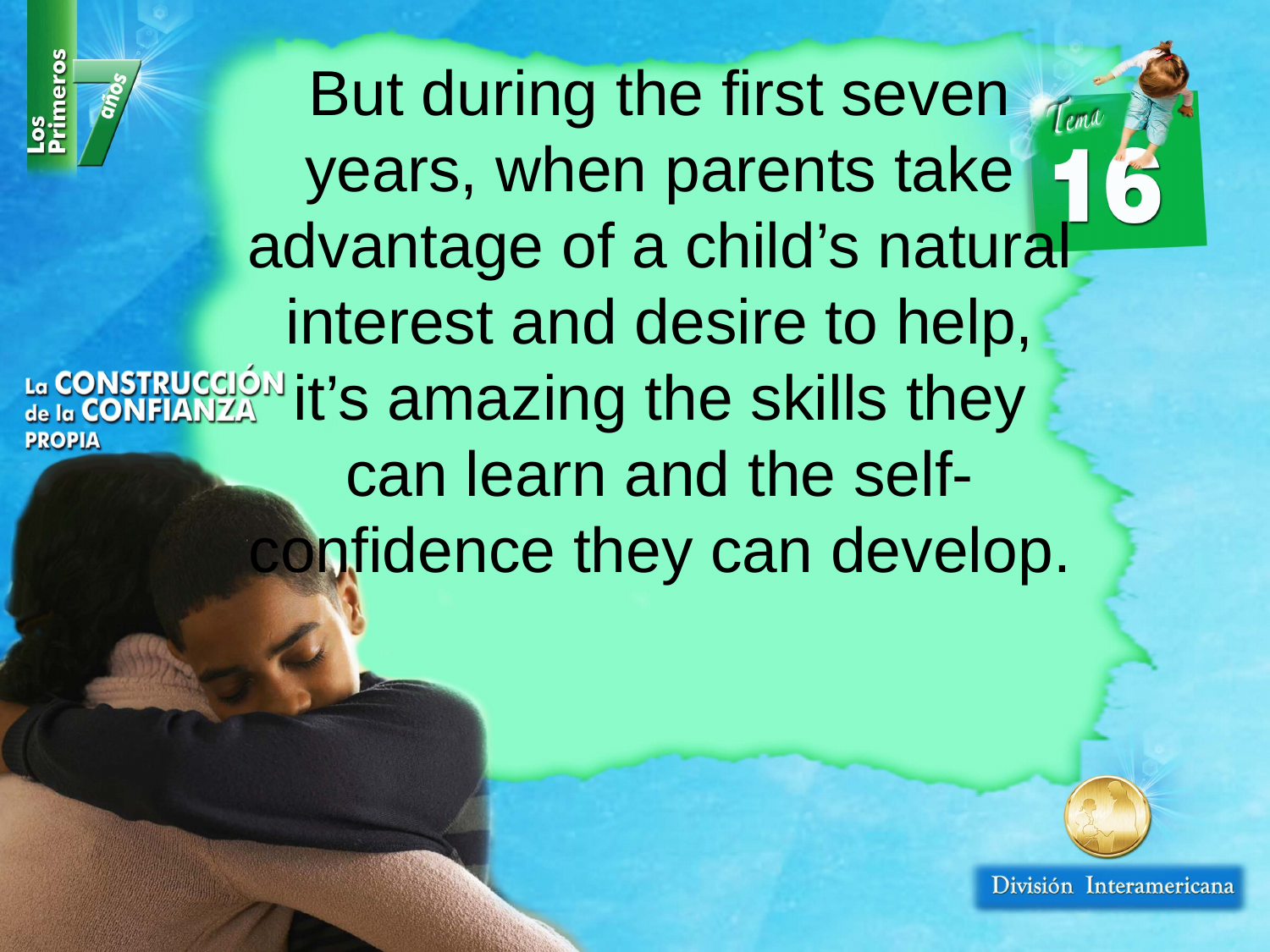

But during the first seven years, when parents take advantage of a child’s natural interest and desire to help, it’s amazing the skills they can learn and the self-confidence they can develop.